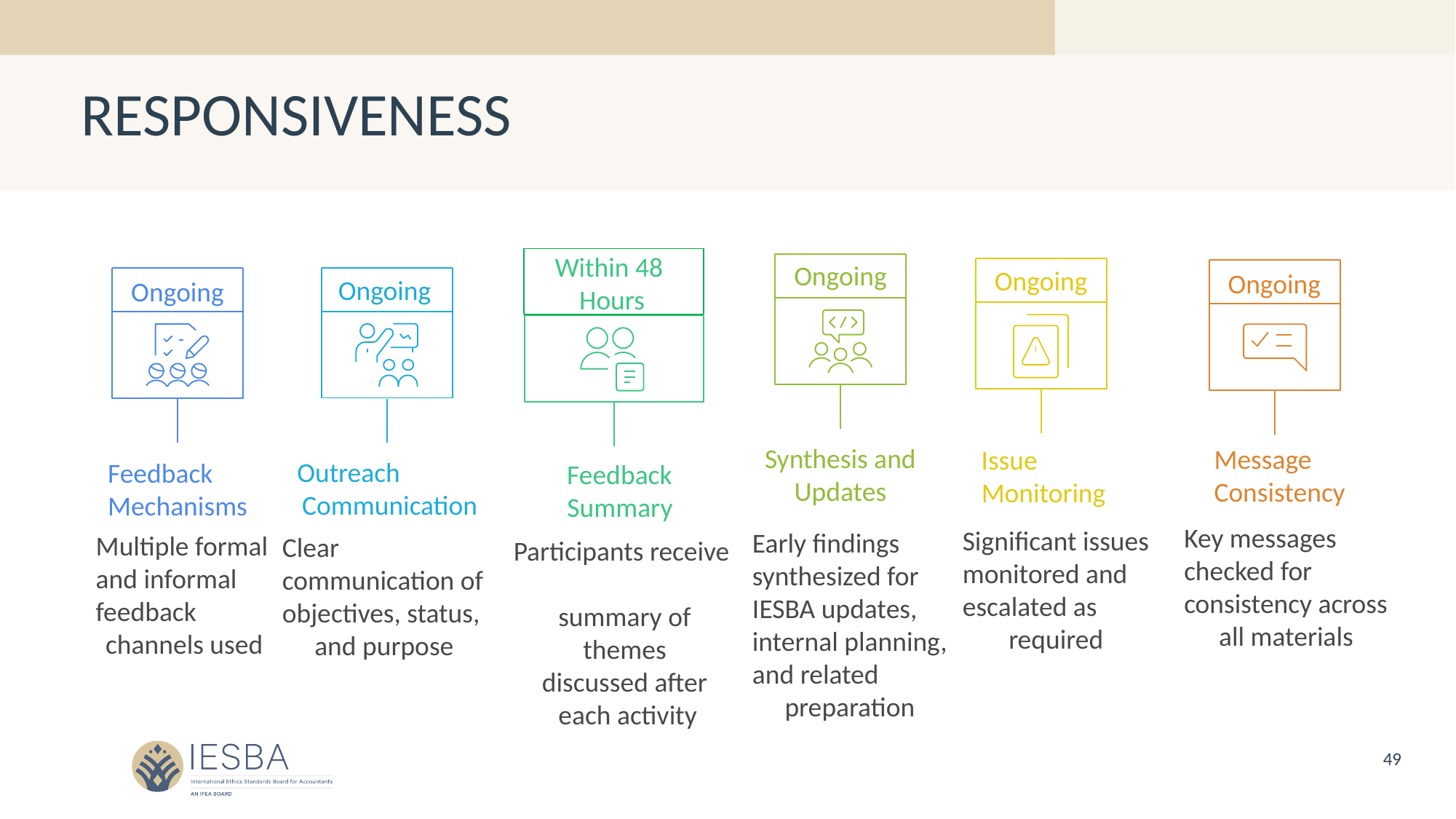

# RESPONSIVENESS

Within 48
Hours

Ongoing

Ongoing
Ongoing

Ongoing
Ongoing

Synthesis and
Updates
Message
Consistency
Issue
Monitoring
Outreach
Communication
Feedback
Mechanisms
Feedback
Summary
Key messages
checked for
consistency across
all materials
Significant issues
monitored and
escalated as
required
Early findings
synthesized for
IESBA updates,
internal planning,
and related
preparation
Multiple formal and informal feedback
channels used
Clear
communication of
objectives, status,
and purpose
Participants receive                            summary of
themes
discussed after
each activity
49